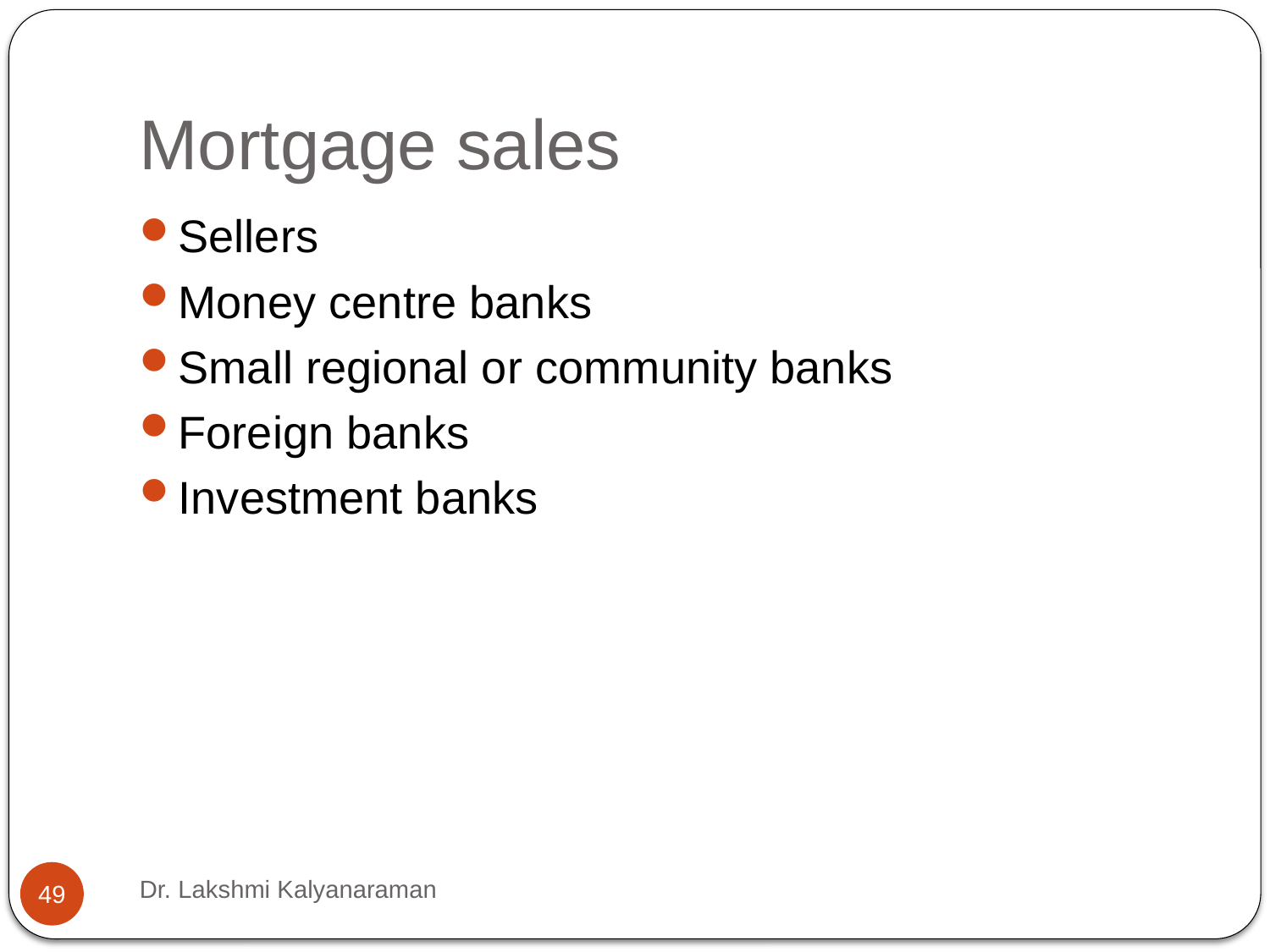

# Mortgage sales
Sellers
Money centre banks
Small regional or community banks
Foreign banks
Investment banks
Dr. Lakshmi Kalyanaraman
49